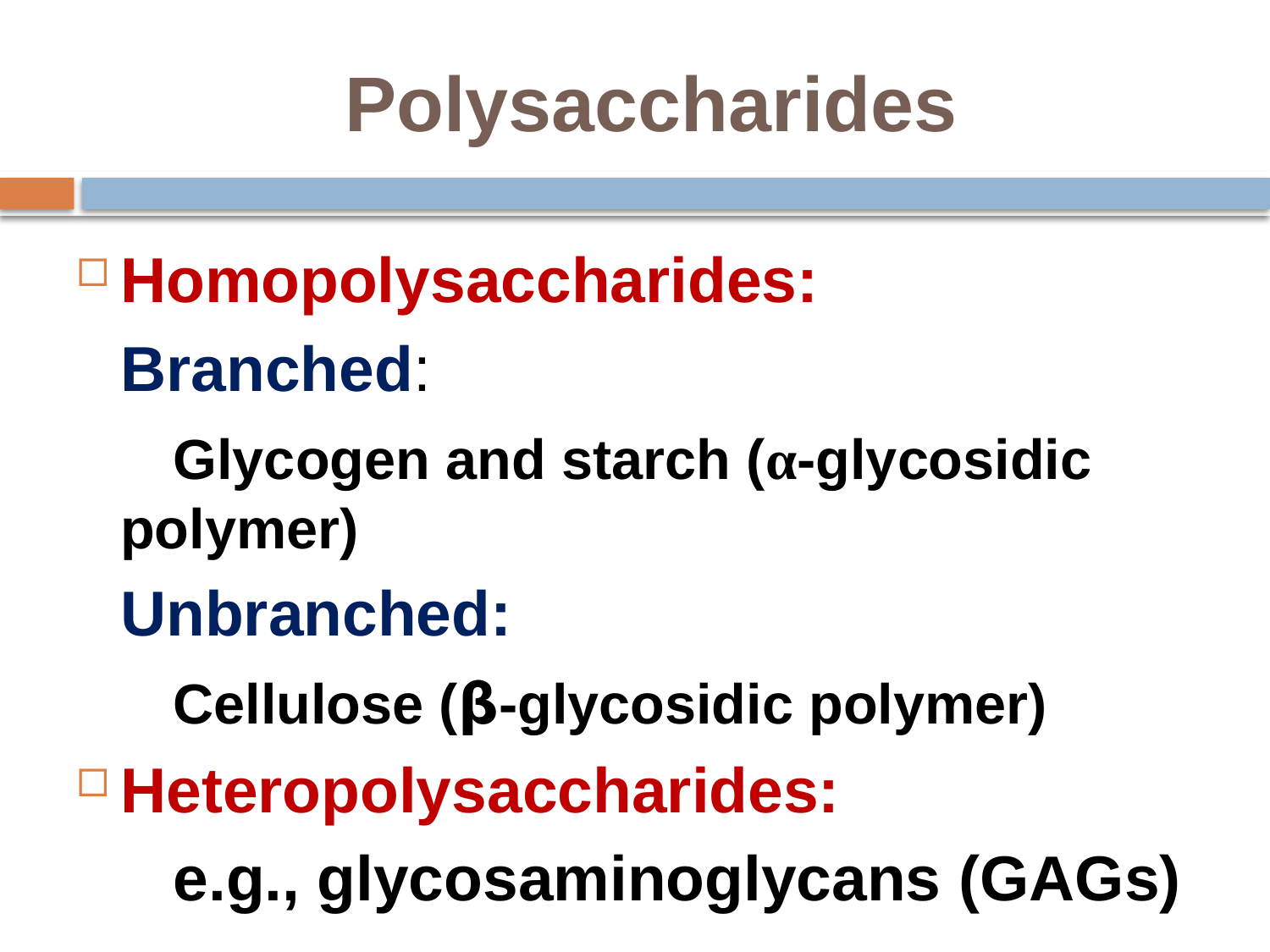

# Polysaccharides
Homopolysaccharides:
	Branched:
	   Glycogen and starch (α-glycosidic polymer)
	Unbranched:
	   Cellulose (β-glycosidic polymer)
Heteropolysaccharides:
	   e.g., glycosaminoglycans (GAGs)